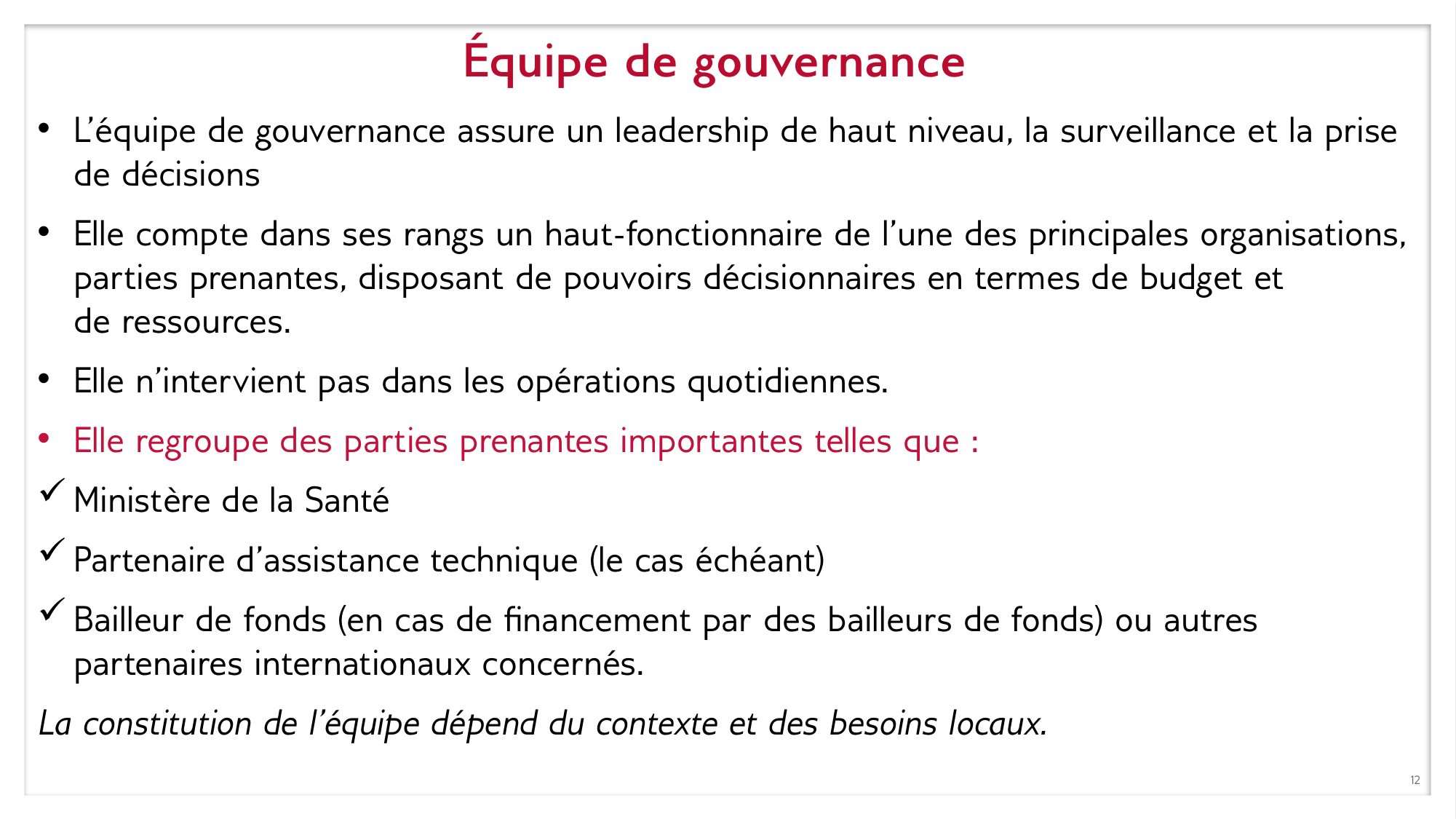

# Équipe de gouvernance
L’équipe de gouvernance assure un leadership de haut niveau, la surveillance et la prise
de décisions
Elle compte dans ses rangs un haut-fonctionnaire de l’une des principales organisations, parties prenantes, disposant de pouvoirs décisionnaires en termes de budget et
de ressources.
Elle n’intervient pas dans les opérations quotidiennes.
Elle regroupe des parties prenantes importantes telles que :
Ministère de la Santé
Partenaire d’assistance technique (le cas échéant)
Bailleur de fonds (en cas de financement par des bailleurs de fonds) ou autres partenaires internationaux concernés.
La constitution de l’équipe dépend du contexte et des besoins locaux.
12